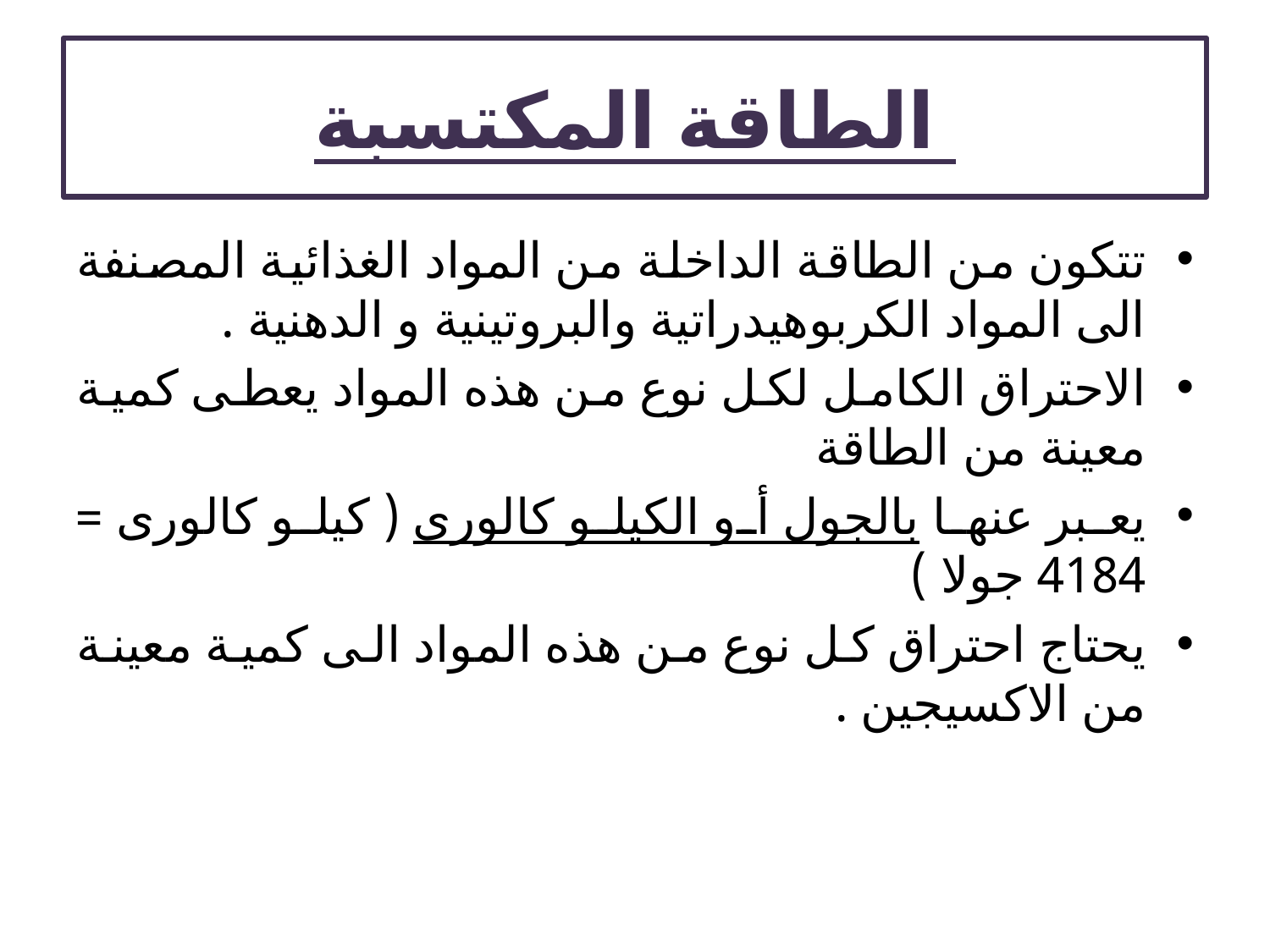

# الطاقة المكتسبة
تتكون من الطاقة الداخلة من المواد الغذائية المصنفة الى المواد الكربوهيدراتية والبروتينية و الدهنية .
الاحتراق الكامل لكل نوع من هذه المواد يعطى كمية معينة من الطاقة
يعبر عنها بالجول أو الكيلو كالورى ( كيلو كالورى = 4184 جولا )
يحتاج احتراق كل نوع من هذه المواد الى كمية معينة من الاكسيجين .